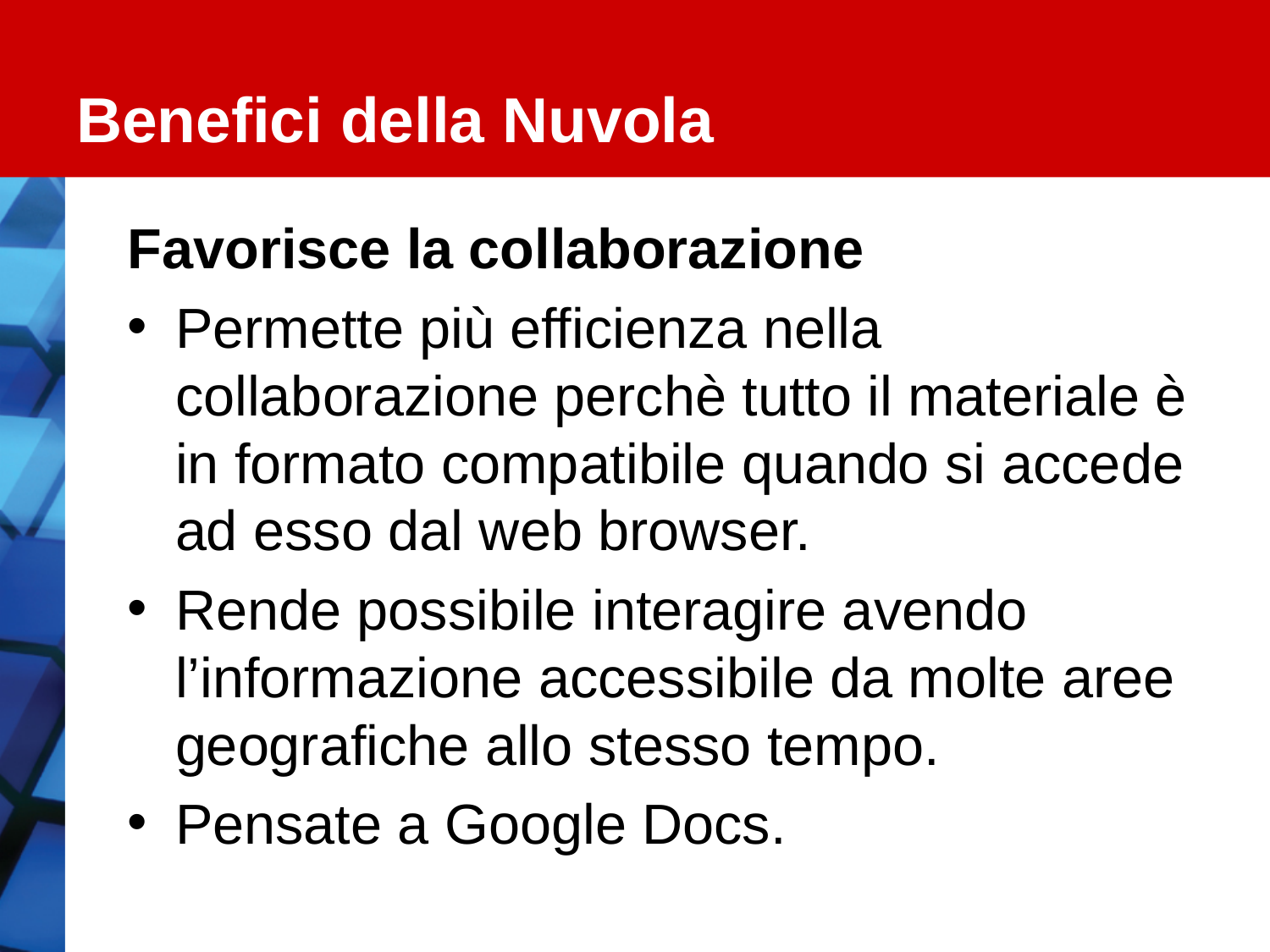

# Benefici della Nuvola
Favorisce la collaborazione
Permette più efficienza nella collaborazione perchè tutto il materiale è in formato compatibile quando si accede ad esso dal web browser.
Rende possibile interagire avendo l’informazione accessibile da molte aree geografiche allo stesso tempo.
Pensate a Google Docs.